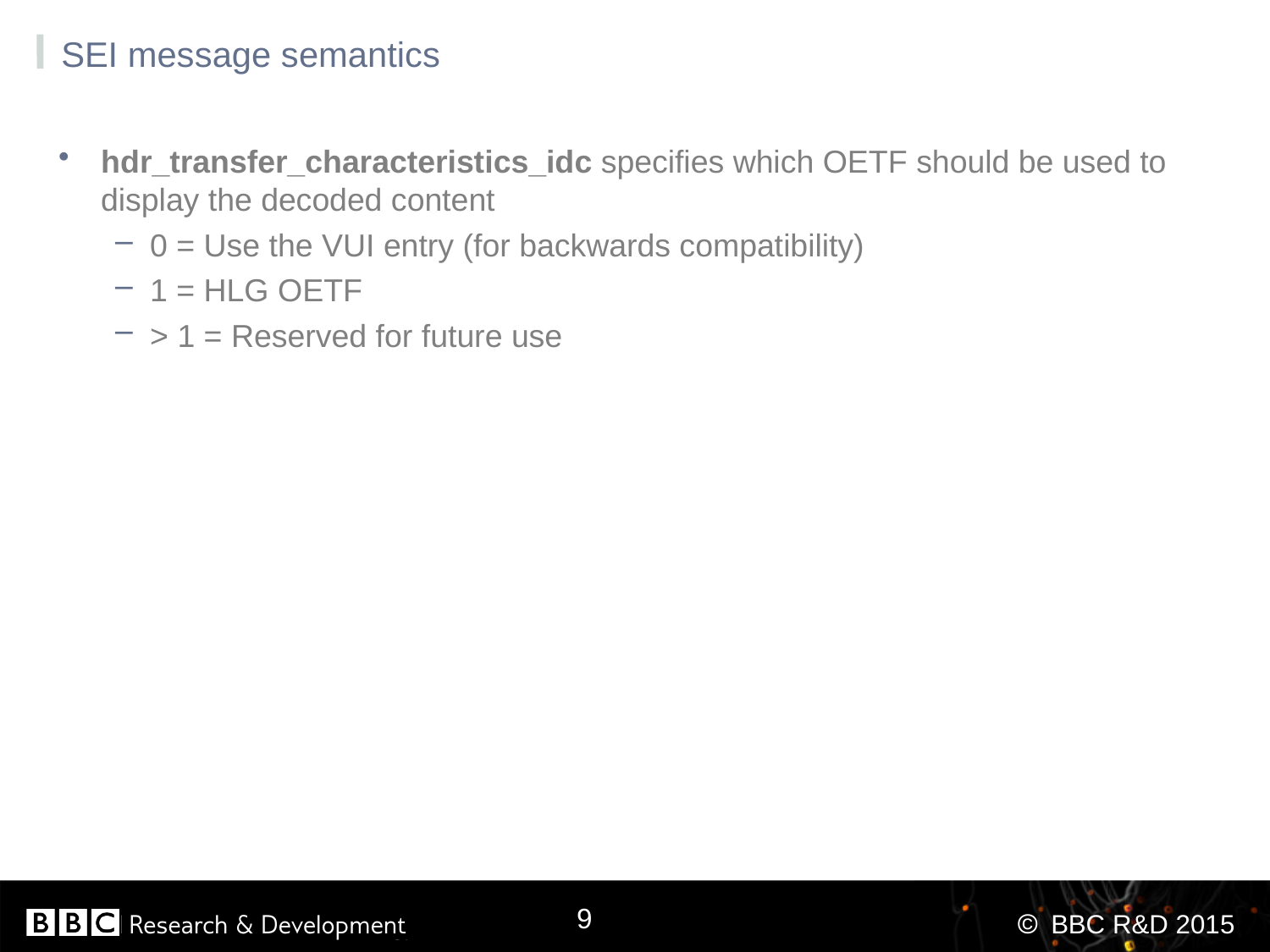

# SEI message semantics
hdr_transfer_characteristics_idc specifies which OETF should be used to display the decoded content
0 = Use the VUI entry (for backwards compatibility)
1 = HLG OETF
> 1 = Reserved for future use